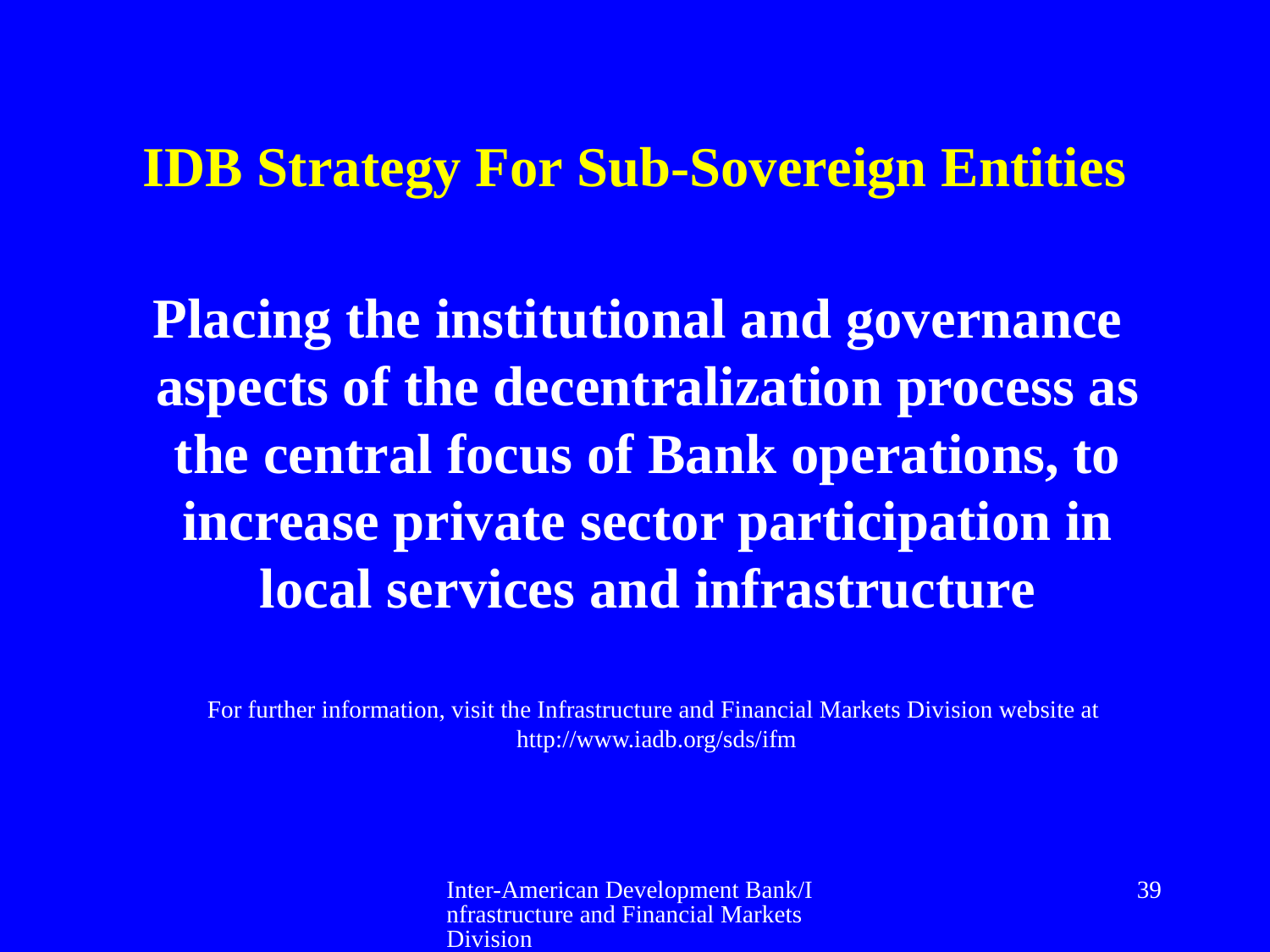

# IDB Strategy For Sub-Sovereign Entities
   Placing the institutional and governance  aspects of the decentralization process as the central focus of Bank operations, to increase private sector participation in local services and infrastructure
For further information, visit the Infrastructure and Financial Markets Division website at
http://www.iadb.org/sds/ifm
Inter-American Development Bank/Infrastructure and Financial Markets Division
39